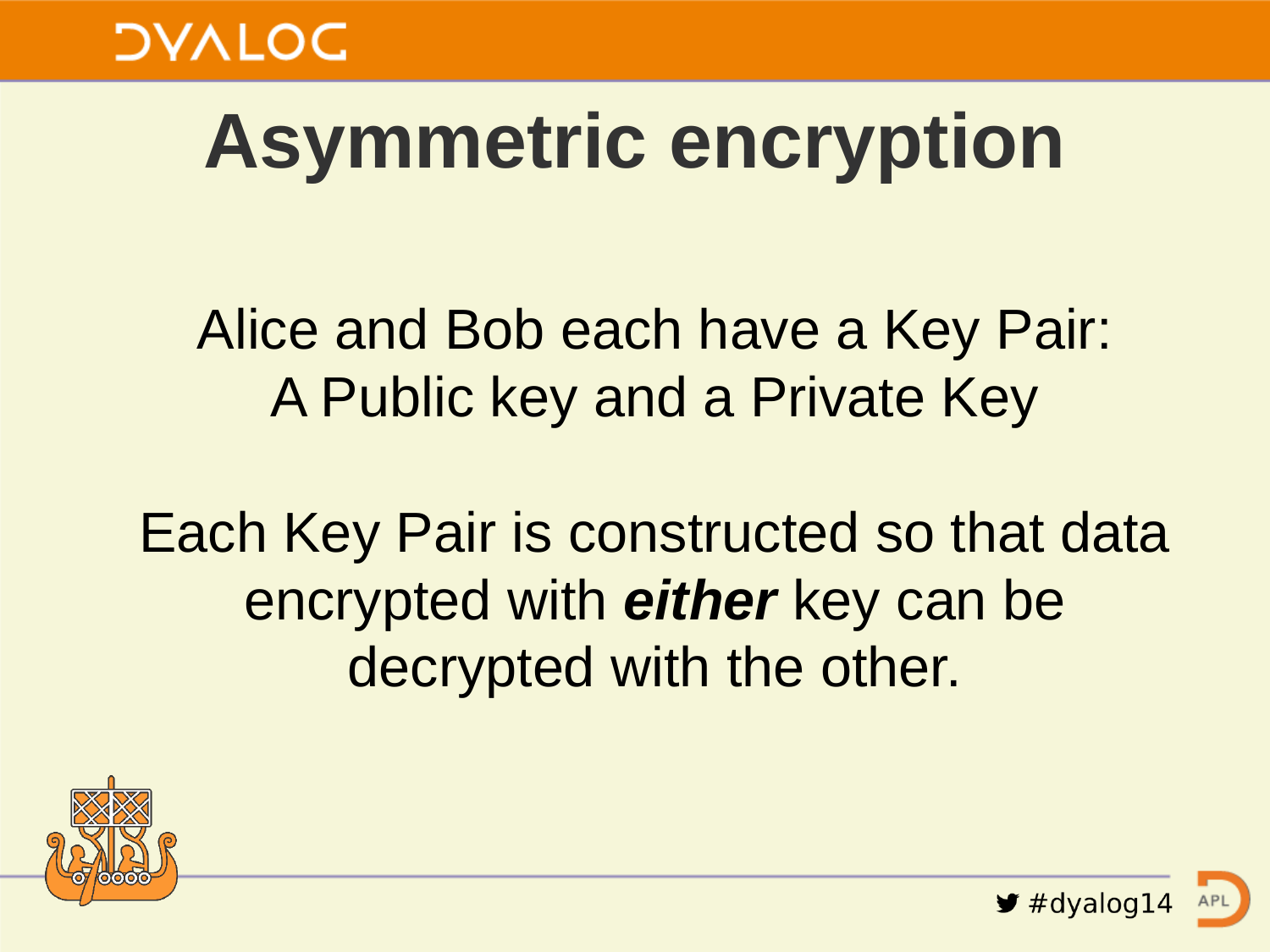

# Asymmetric encryption
Alice and Bob each have a Key Pair:
A Public key and a Private Key

Each Key Pair is constructed so that data encrypted with either key can be decrypted with the other.